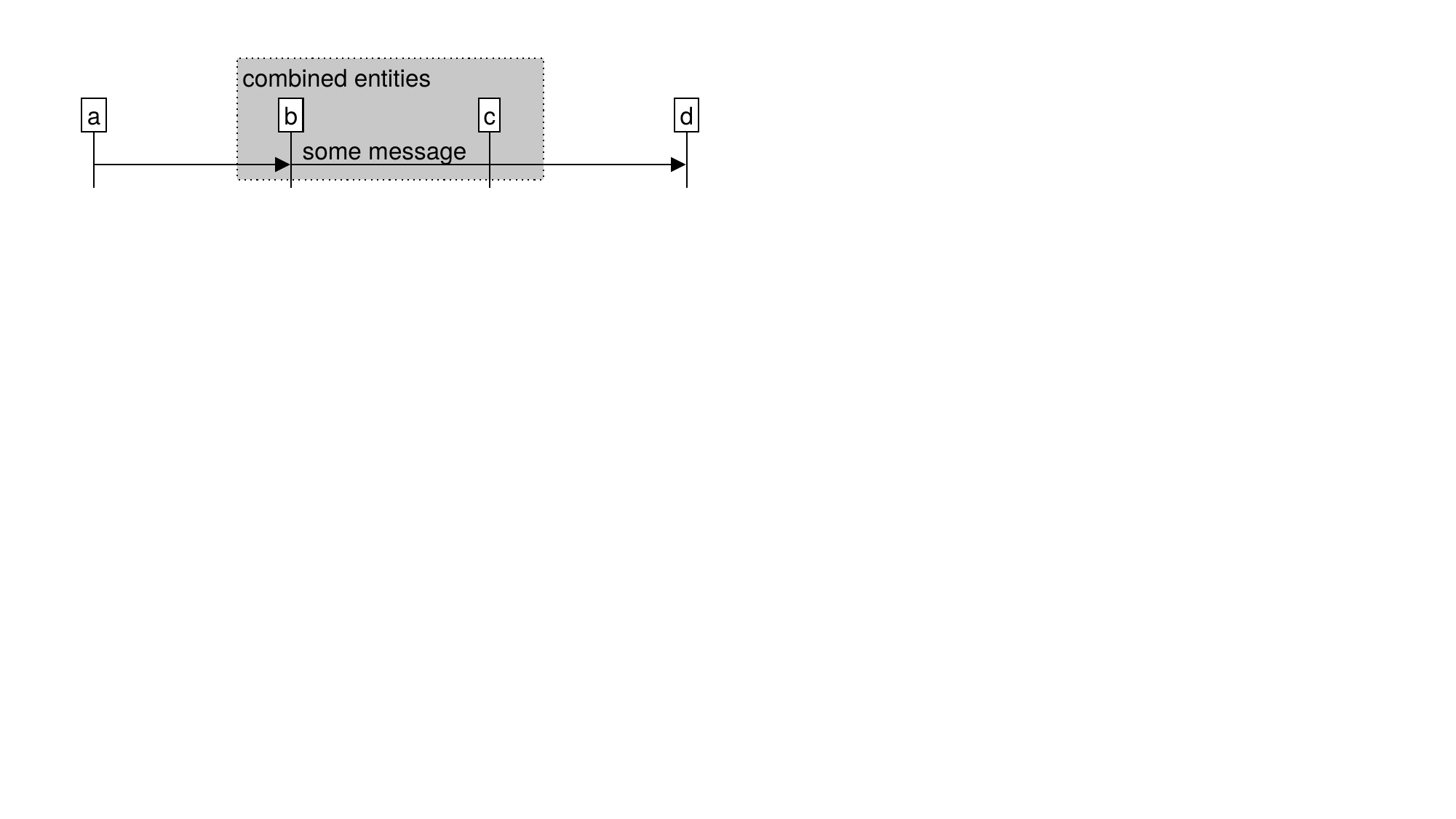

combined entities
a
b
c
d
some message